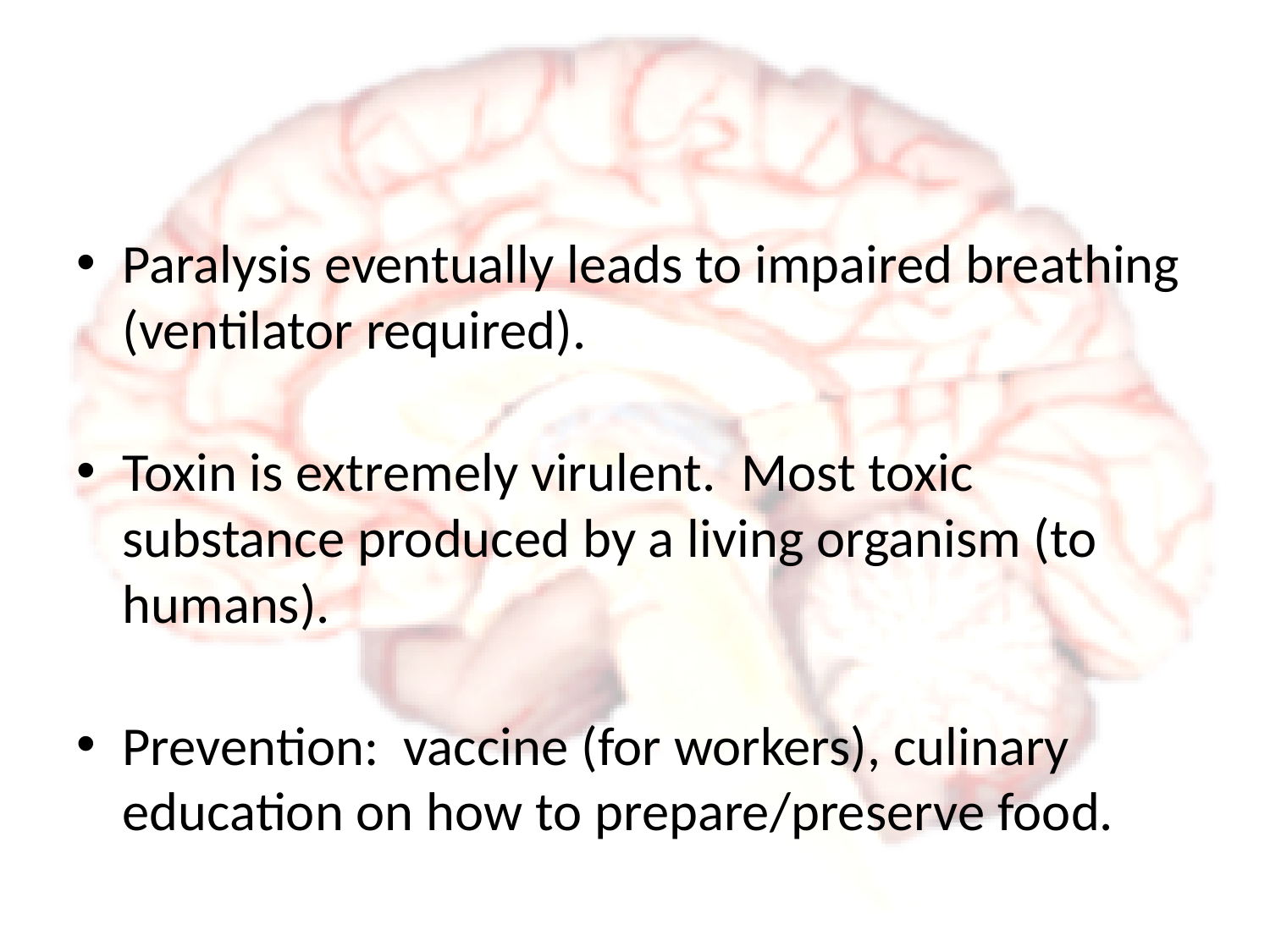

Paralysis eventually leads to impaired breathing (ventilator required).
Toxin is extremely virulent.  Most toxic substance produced by a living organism (to humans).
Prevention:  vaccine (for workers), culinary education on how to prepare/preserve food.